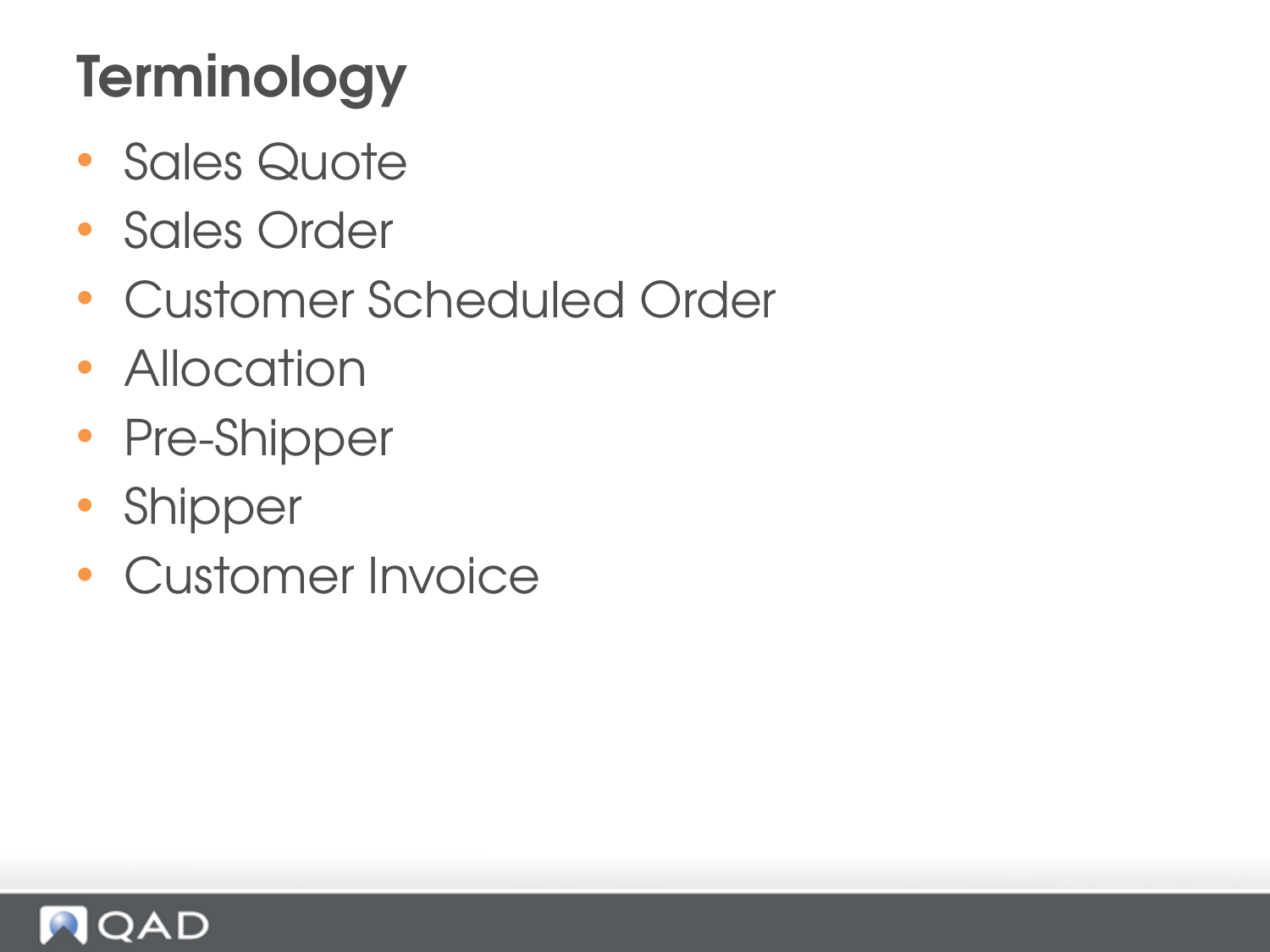

# Terminology
Sales Quote
Sales Order
Customer Scheduled Order
Allocation
Pre-Shipper
Shipper
Customer Invoice